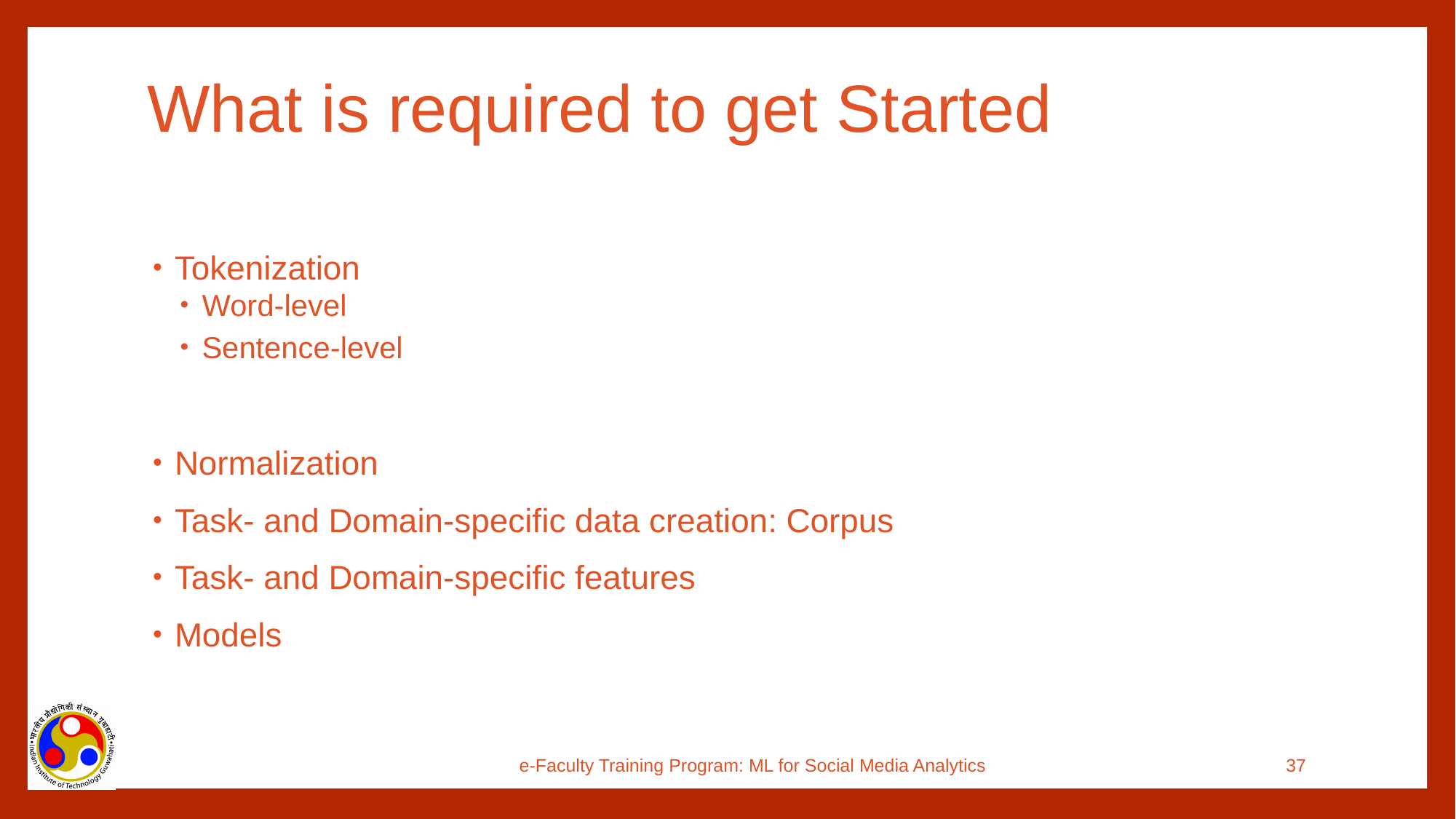

# What is required to get Started
Tokenization
Word-level
Sentence-level

Normalization
Task- and Domain-specific data creation: Corpus
Task- and Domain-specific features
Models
e-Faculty Training Program: ML for Social Media Analytics
37